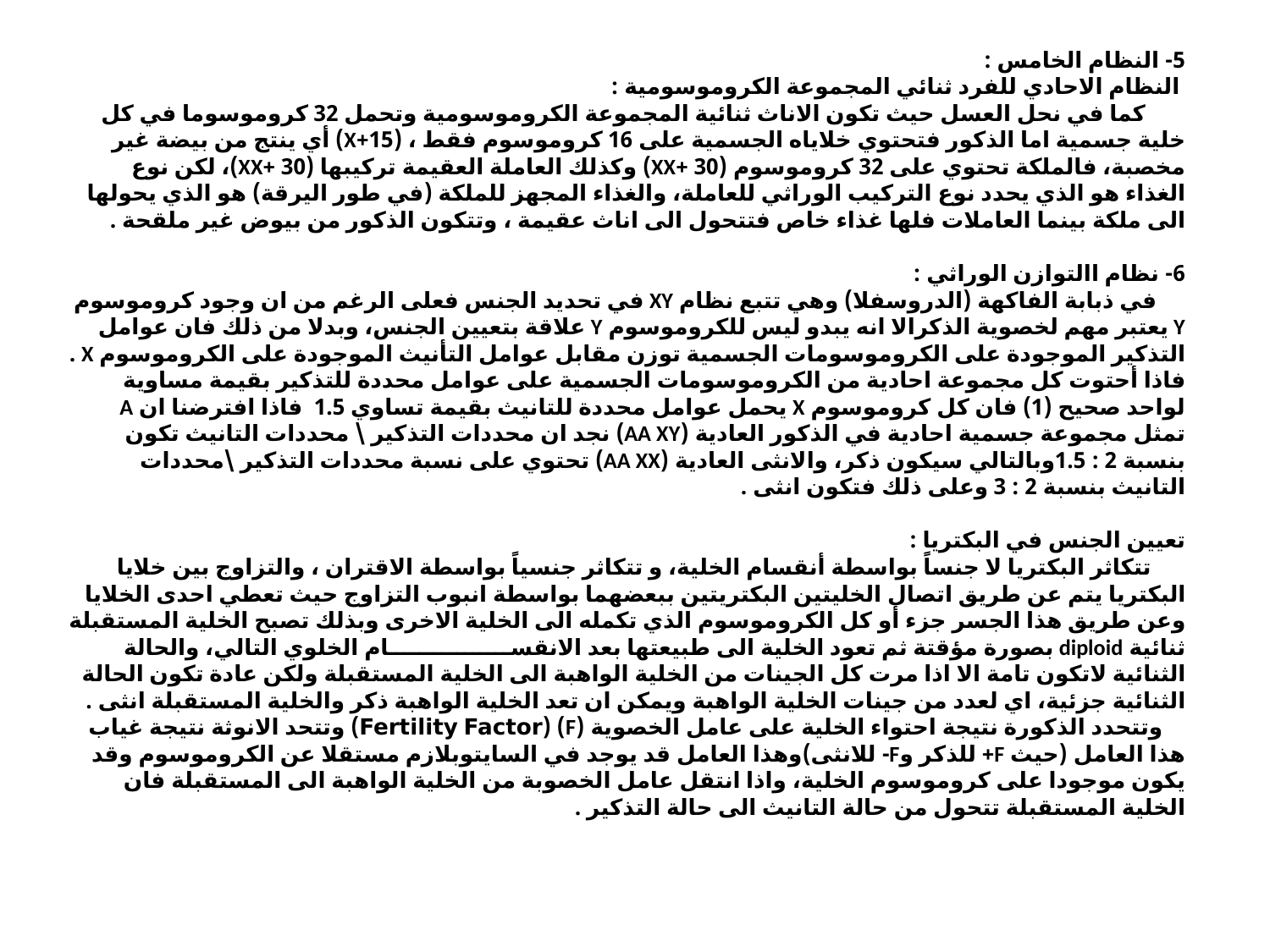

# 5- النظام الخامس : النظام الاحادي للفرد ثنائي المجموعة الكروموسومية : كما في نحل العسل حيث تكون الاناث ثنائية المجموعة الكروموسومية وتحمل 32 كروموسوما في كل خلية جسمية اما الذكور فتحتوي خلاياه الجسمية على 16 كروموسوم فقط ، (15+X) أي ينتج من بيضة غير مخصبة، فالملكة تحتوي على 32 كروموسوم (30 +XX) وكذلك العاملة العقيمة تركيبها (30 +XX)، لكن نوع الغذاء هو الذي يحدد نوع التركيب الوراثي للعاملة، والغذاء المجهز للملكة (في طور اليرقة) هو الذي يحولها الى ملكة بينما العاملات فلها غذاء خاص فتتحول الى اناث عقيمة ، وتتكون الذكور من بيوض غير ملقحة . 6- نظام االتوازن الوراثي : في ذبابة الفاكهة (الدروسفلا) وهي تتبع نظام XY في تحديد الجنس فعلى الرغم من ان وجود كروموسوم Y يعتبر مهم لخصوية الذكرالا انه يبدو ليس للكروموسوم Y علاقة بتعيين الجنس، وبدلا من ذلك فان عوامل التذكير الموجودة على الكروموسومات الجسمية توزن مقابل عوامل التأنيث الموجودة على الكروموسوم X . فاذا أحتوت كل مجموعة احادية من الكروموسومات الجسمية على عوامل محددة للتذكير بقيمة مساوية لواحد صحيح (1) فان كل كروموسوم X يحمل عوامل محددة للتانيث بقيمة تساوي 1.5  فاذا افترضنا ان A تمثل مجموعة جسمية احادية في الذكور العادية (AA XY) نجد ان محددات التذكير \ محددات التانيث تكون بنسبة 2 : 1.5وبالتالي سيكون ذكر، والانثى العادية (AA XX) تحتوي على نسبة محددات التذكير \محددات التانيث بنسبة 2 : 3 وعلى ذلك فتكون انثى . تعيين الجنس في البكتريا : تتكاثر البكتريا لا جنساً بواسطة أنقسام الخلية، و تتكاثر جنسياً بواسطة الاقتران ، والتزاوج بين خلايا البكتريا يتم عن طريق اتصال الخليتين البكتريتين ببعضهما بواسطة انبوب التزاوج حيث تعطي احدى الخلايا وعن طريق هذا الجسر جزء أو كل الكروموسوم الذي تكمله الى الخلية الاخرى وبذلك تصبح الخلية المستقبلة ثنائية diploid بصورة مؤقتة ثم تعود الخلية الى طبيعتها بعد الانقســــــــــــــــام الخلوي التالي، والحالة الثنائية لاتكون تامة الا اذا مرت كل الجينات من الخلية الواهبة الى الخلية المستقبلة ولكن عادة تكون الحالة الثنائية جزئية، اي لعدد من جينات الخلية الواهبة ويمكن ان تعد الخلية الواهبة ذكر والخلية المستقبلة انثى . وتتحدد الذكورة نتيجة احتواء الخلية على عامل الخصوية (F) (Fertility Factor) وتتحد الانوثة نتيجة غياب هذا العامل (حيث F+ للذكر وF- للانثى)وهذا العامل قد يوجد في السايتوبلازم مستقلا عن الكروموسوم وقد يكون موجودا على كروموسوم الخلية، واذا انتقل عامل الخصوبة من الخلية الواهبة الى المستقبلة فان الخلية المستقبلة تتحول من حالة التانيث الى حالة التذكير .